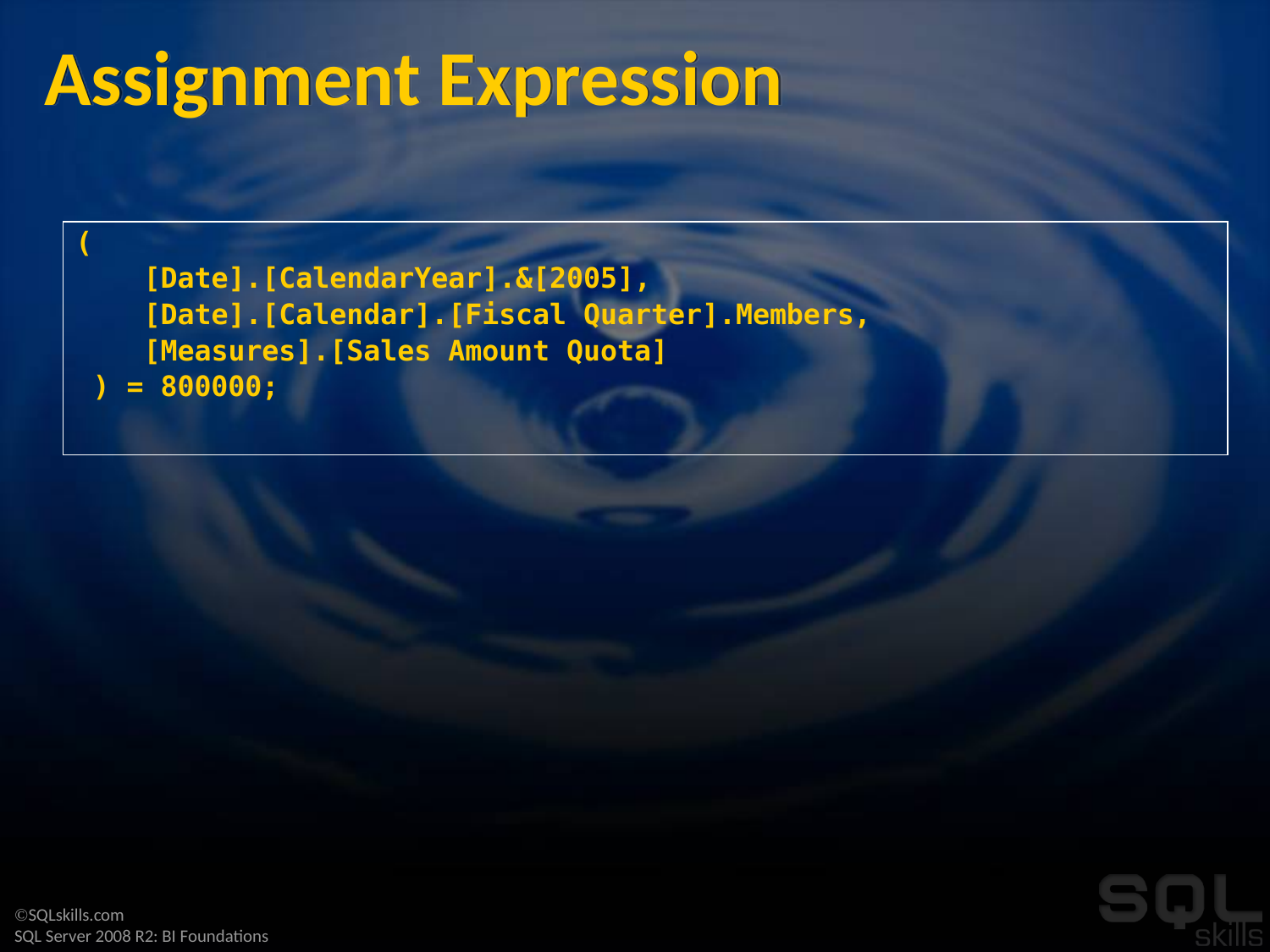

# Assignment Expression
(
    [Date].[CalendarYear].&[2005],
    [Date].[Calendar].[Fiscal Quarter].Members,
    [Measures].[Sales Amount Quota]
 ) = 800000;